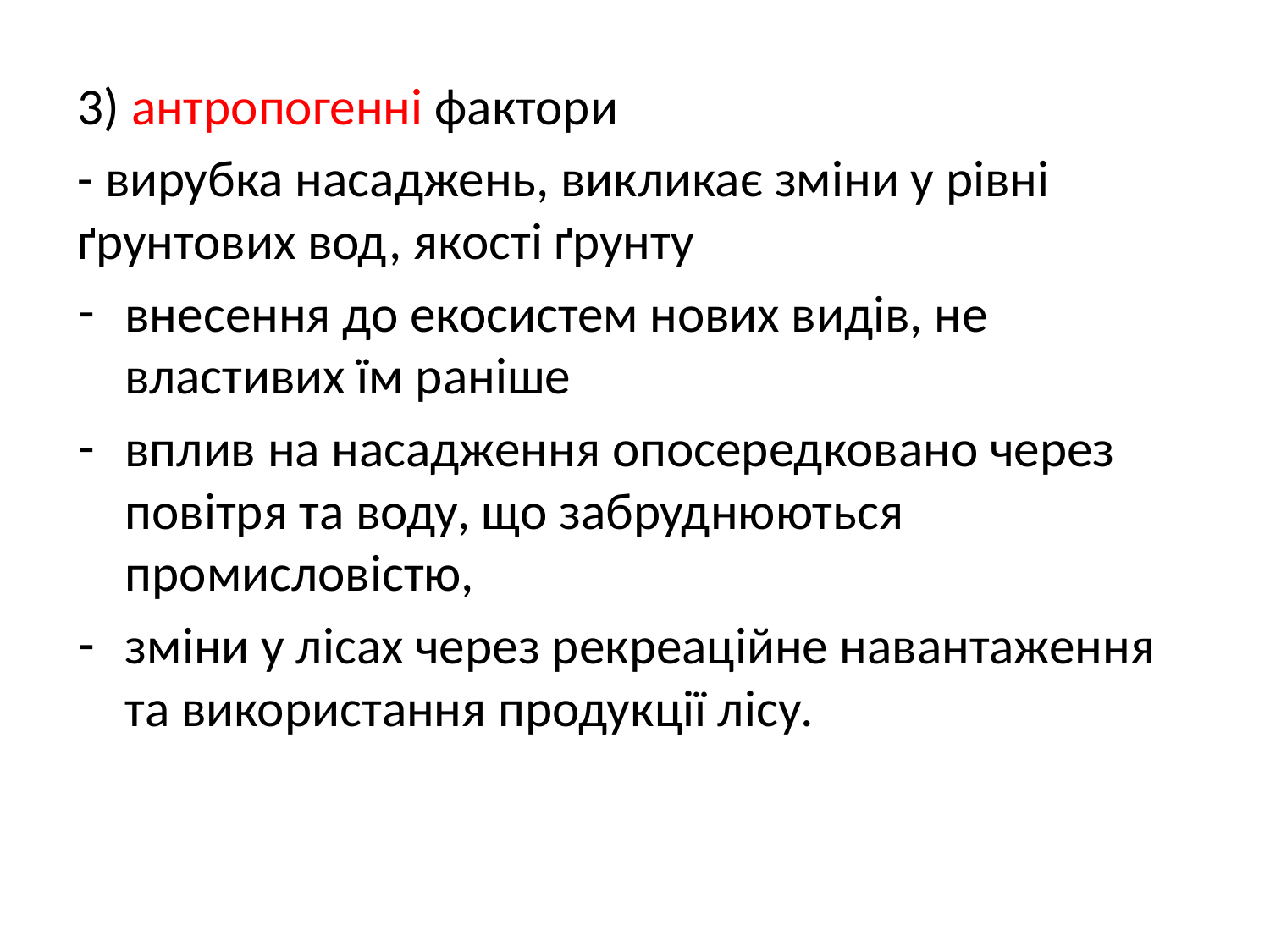

3) антропогенні фактори
- вирубка насаджень, викликає зміни у рівні ґрунтових вод, якості ґрунту
внесення до екосистем нових видів, не властивих їм раніше
вплив на насадження опосередковано через повітря та воду, що забруднюються промисловістю,
зміни у лісах через рекреаційне навантаження та використання продукції лісу.